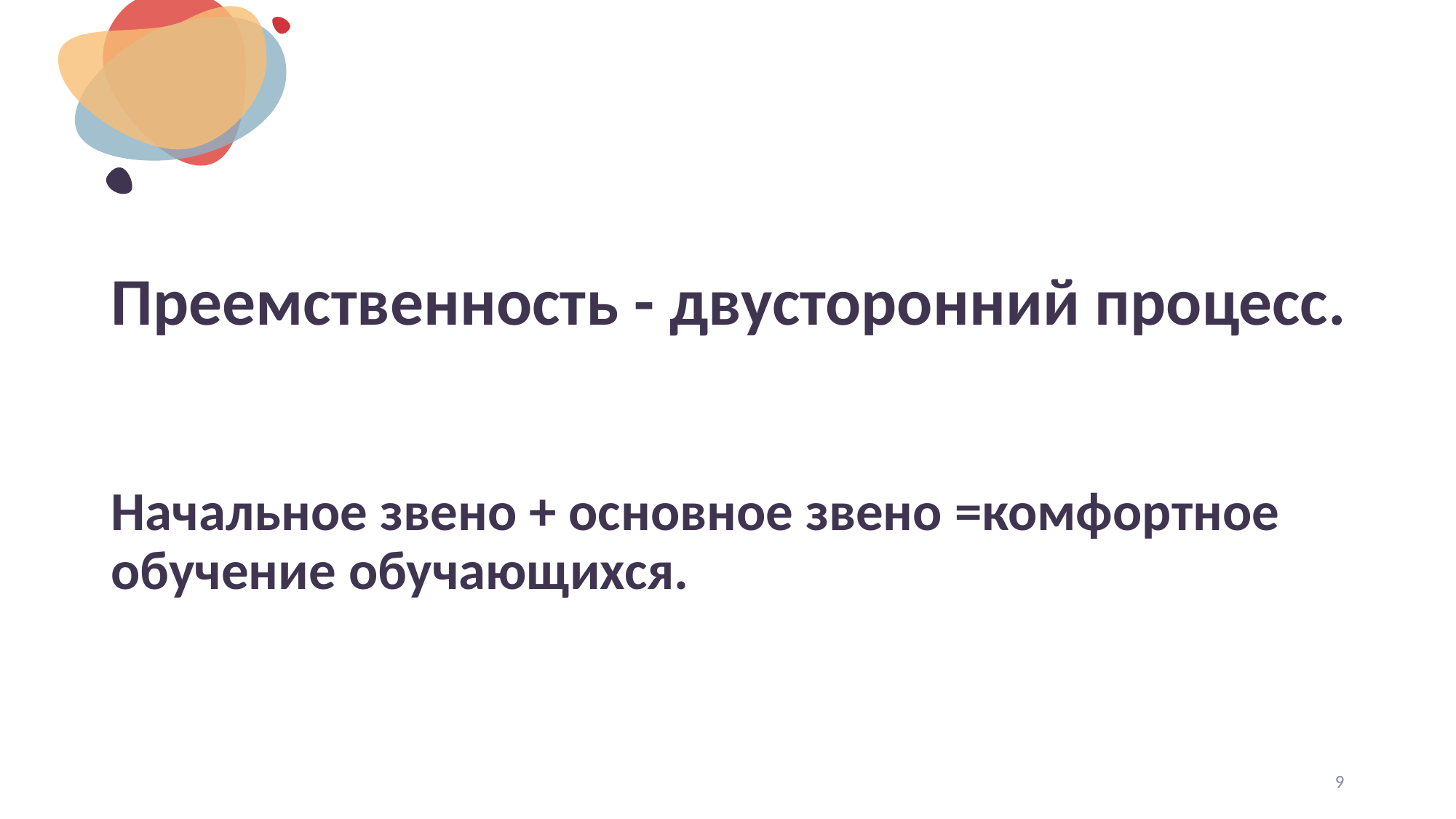

# Преемственность - двусторонний процесс. Начальное звено + основное звено =комфортное обучение обучающихся.
9